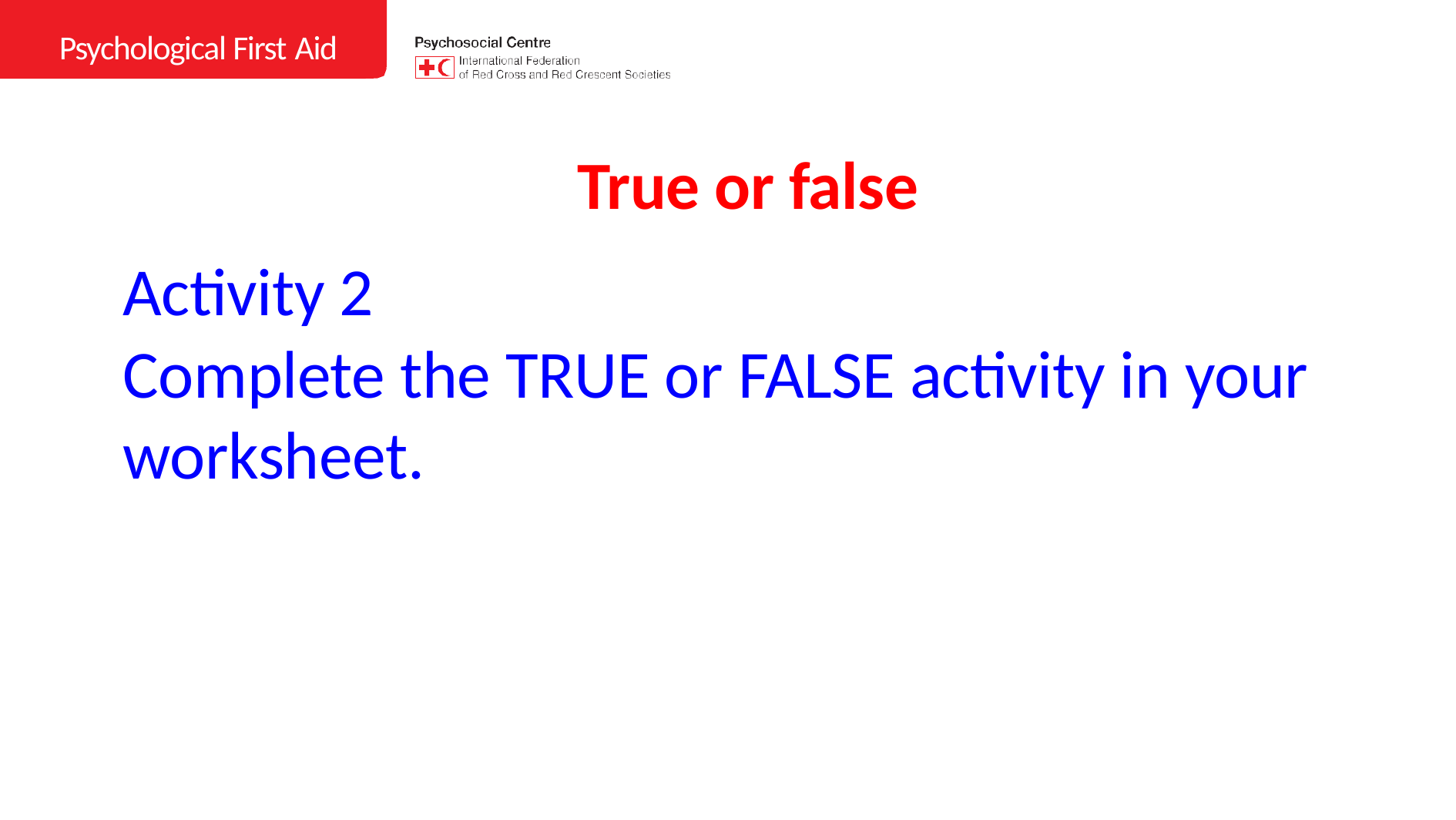

Psychological First Aid

# True or false
Activity 2
Complete the TRUE or FALSE activity in your worksheet.
SYRIAN ARAB RED CRESCENT